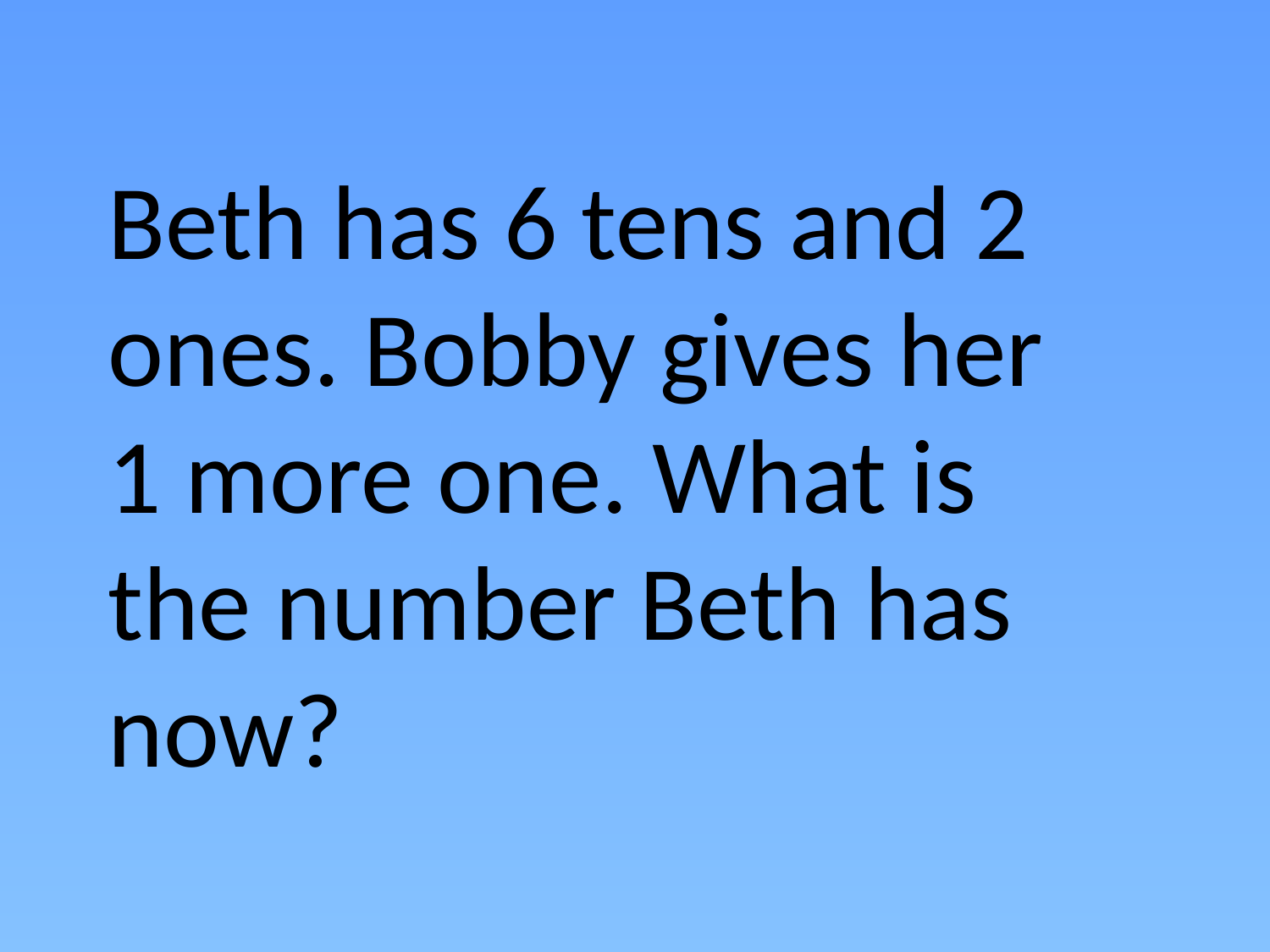

# Beth has 6 tens and 2 ones. Bobby gives her 1 more one. What is the number Beth has now?